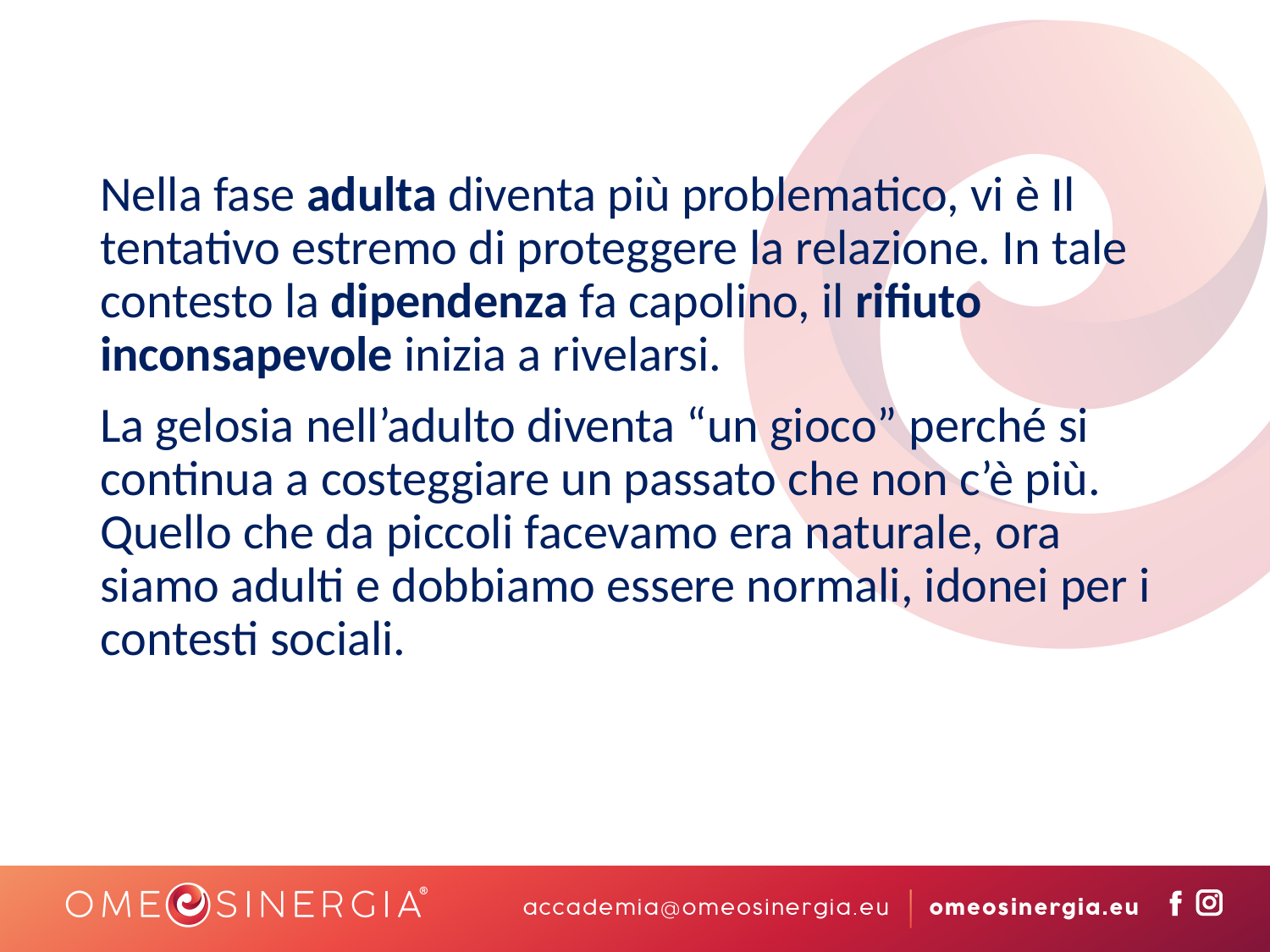

Nella fase adulta diventa più problematico, vi è Il tentativo estremo di proteggere la relazione. In tale contesto la dipendenza fa capolino, il rifiuto inconsapevole inizia a rivelarsi.
La gelosia nell’adulto diventa “un gioco” perché si continua a costeggiare un passato che non c’è più. Quello che da piccoli facevamo era naturale, ora siamo adulti e dobbiamo essere normali, idonei per i contesti sociali.